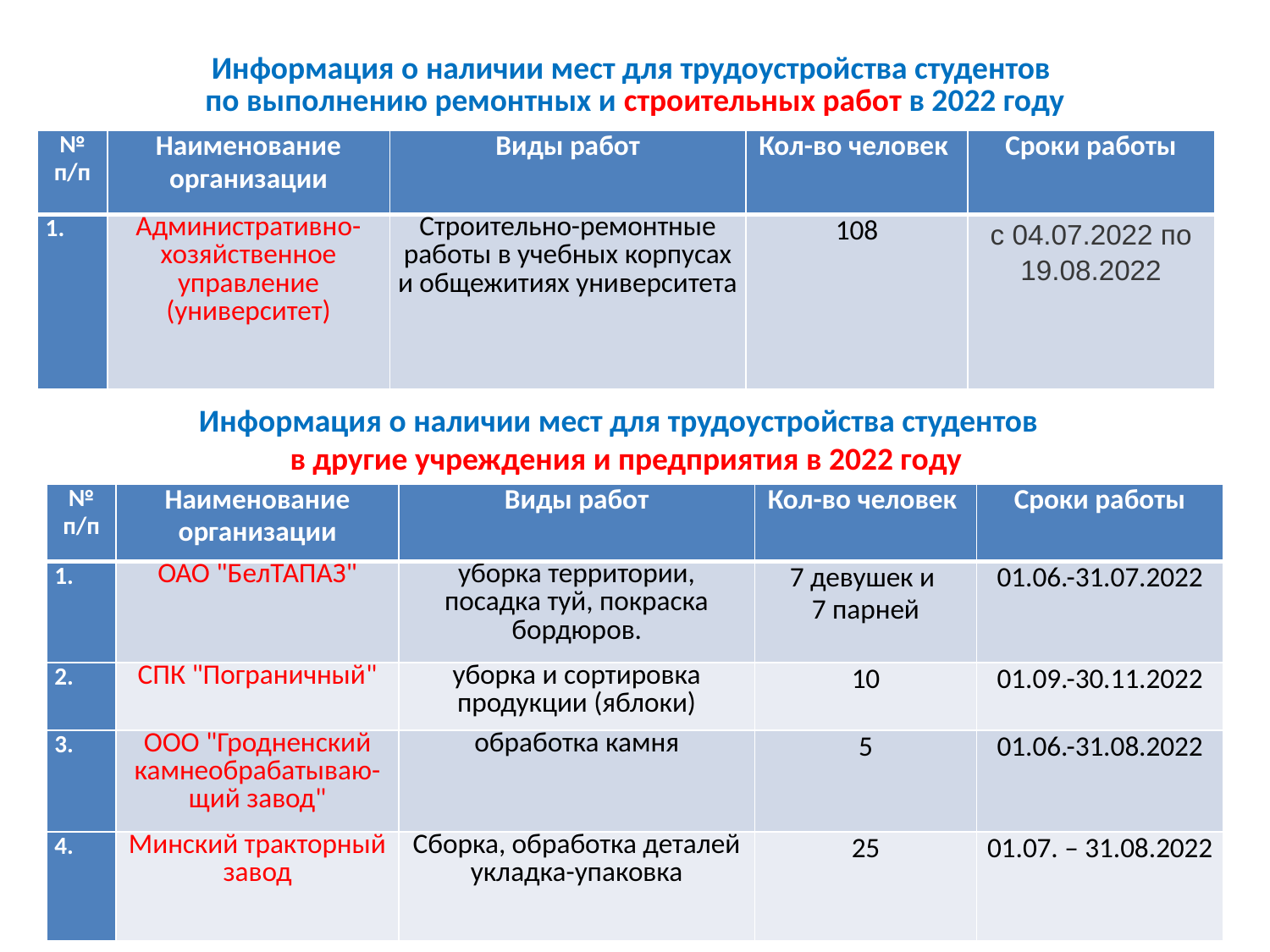

# Информация о наличии мест для трудоустройства студентов по выполнению ремонтных и строительных работ в 2022 году
| № п/п | Наименование организации | Виды работ | Кол-во человек | Сроки работы |
| --- | --- | --- | --- | --- |
| 1. | Административно-хозяйственное управление (университет) | Строительно-ремонтные работы в учебных корпусах и общежитиях университета | 108 | с 04.07.2022 по 19.08.2022 |

Информация о наличии мест для трудоустройства студентов
в другие учреждения и предприятия в 2022 году
| № п/п | Наименование организации | Виды работ | Кол-во человек | Сроки работы |
| --- | --- | --- | --- | --- |
| 1. | ОАО "БелТАПАЗ" | уборка территории, посадка туй, покраска бордюров. | 7 девушек и 7 парней | 01.06.-31.07.2022 |
| 2. | СПК "Пограничный" | уборка и сортировка продукции (яблоки) | 10 | 01.09.-30.11.2022 |
| 3. | ООО "Гродненский камнеобрабатываю-щий завод" | обработка камня | 5 | 01.06.-31.08.2022 |
| 4. | Минский тракторный завод | Сборка, обработка деталей укладка-упаковка | 25 | 01.07. – 31.08.2022 |